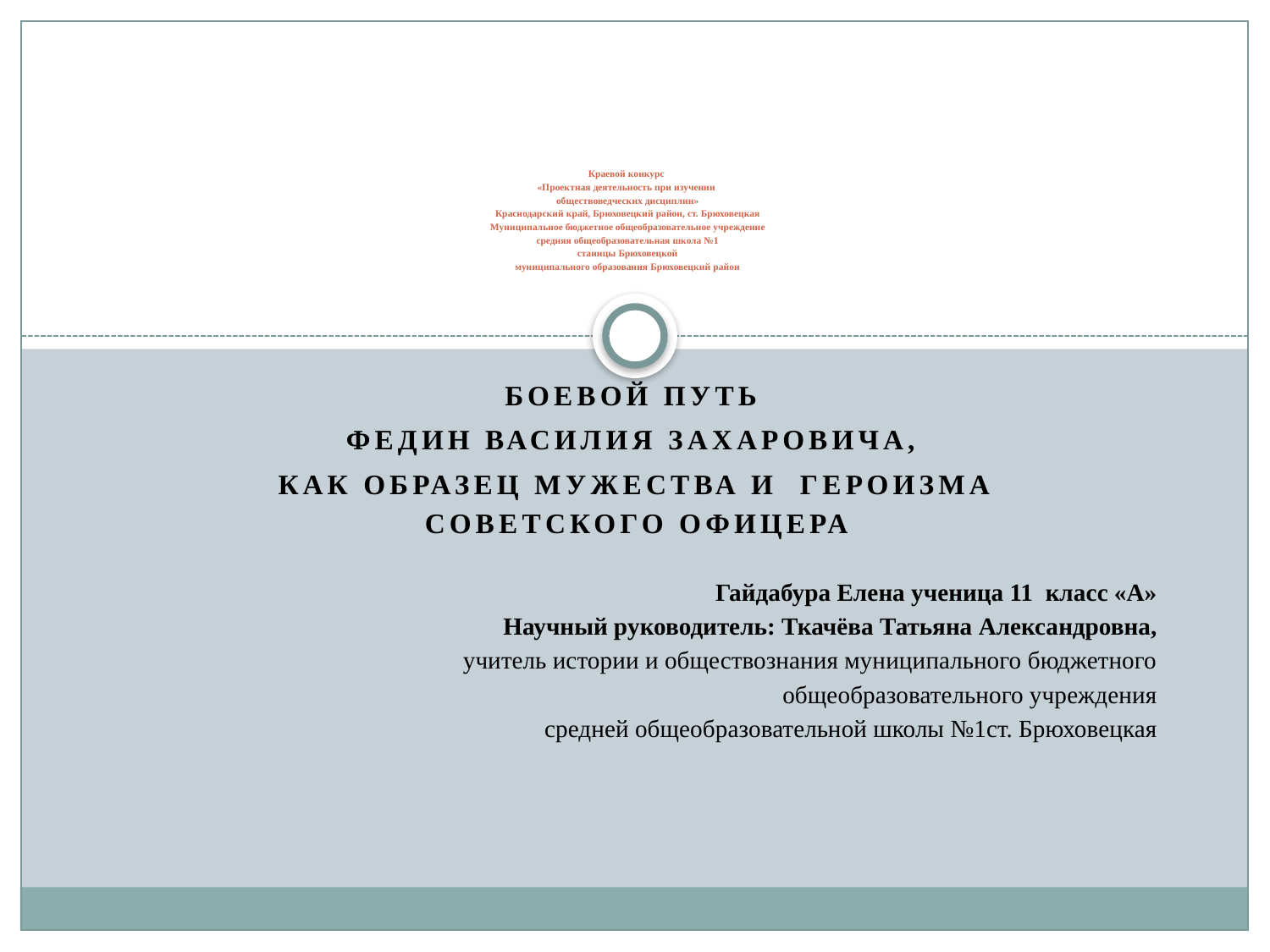

# Краевой конкурс «Проектная деятельность при изучении обществоведческих дисциплин» Краснодарский край, Брюховецкий район, ст. Брюховецкая Муниципальное бюджетное общеобразовательное учреждение средняя общеобразовательная школа №1 станицы Брюховецкой муниципального образования Брюховецкий район
Боевой путь
Федин Василия Захаровича,
как образец мужества и  героизма советского офицера

Гайдабура Елена ученица 11  класс «А»
Научный руководитель: Ткачёва Татьяна Александровна,
учитель истории и обществознания муниципального бюджетного общеобразовательного учреждения
средней общеобразовательной школы №1ст. Брюховецкая